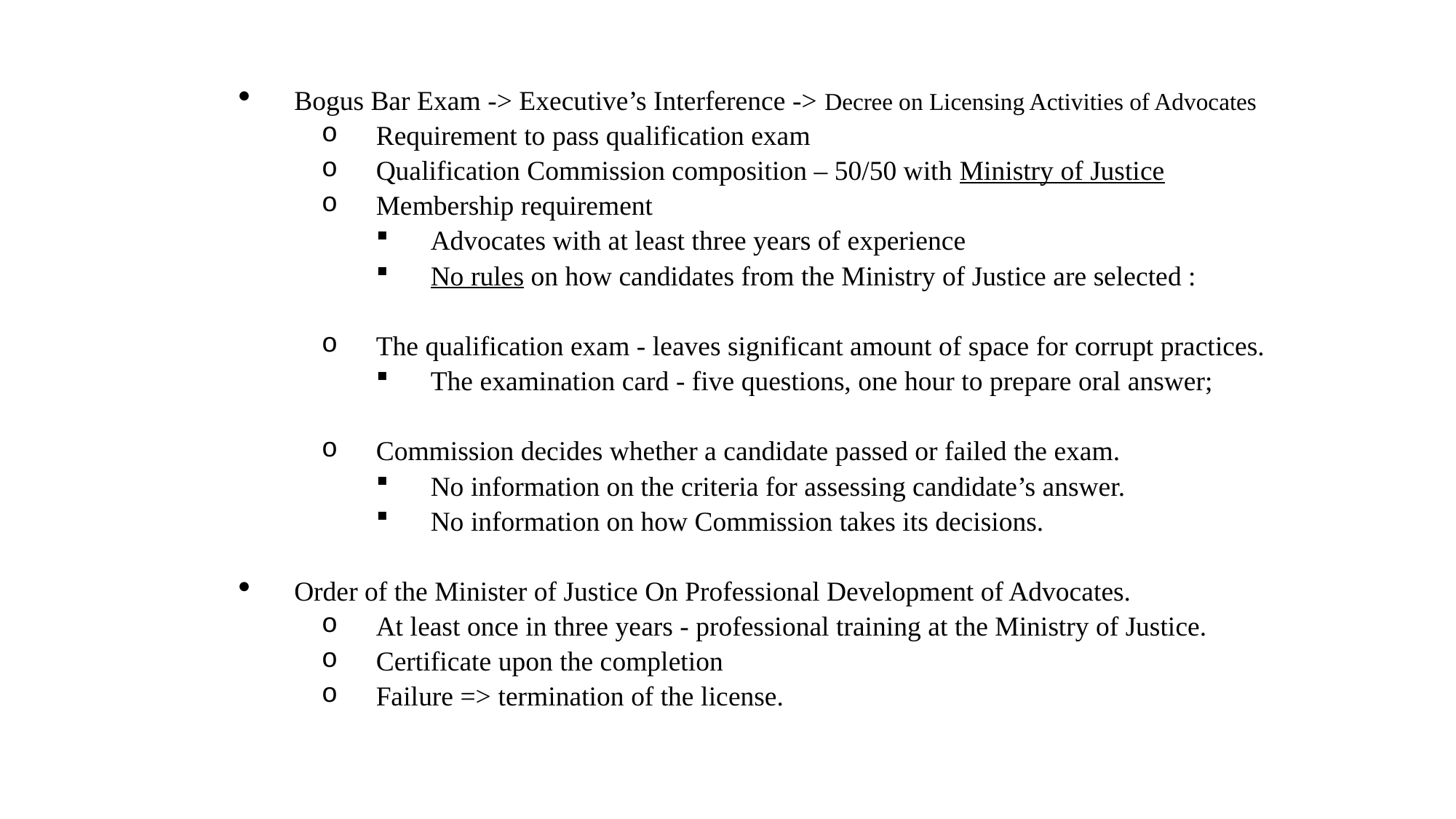

Bogus Bar Exam -> Executive’s Interference -> Decree on Licensing Activities of Advocates
Requirement to pass qualification exam
Qualification Commission composition – 50/50 with Ministry of Justice
Membership requirement
Advocates with at least three years of experience
No rules on how candidates from the Ministry of Justice are selected :

The qualification exam - leaves significant amount of space for corrupt practices.
The examination card - five questions, one hour to prepare oral answer;

Commission decides whether a candidate passed or failed the exam.
No information on the criteria for assessing candidate’s answer.
No information on how Commission takes its decisions.

Order of the Minister of Justice On Professional Development of Advocates.
At least once in three years - professional training at the Ministry of Justice.
Certificate upon the completion
Failure => termination of the license.